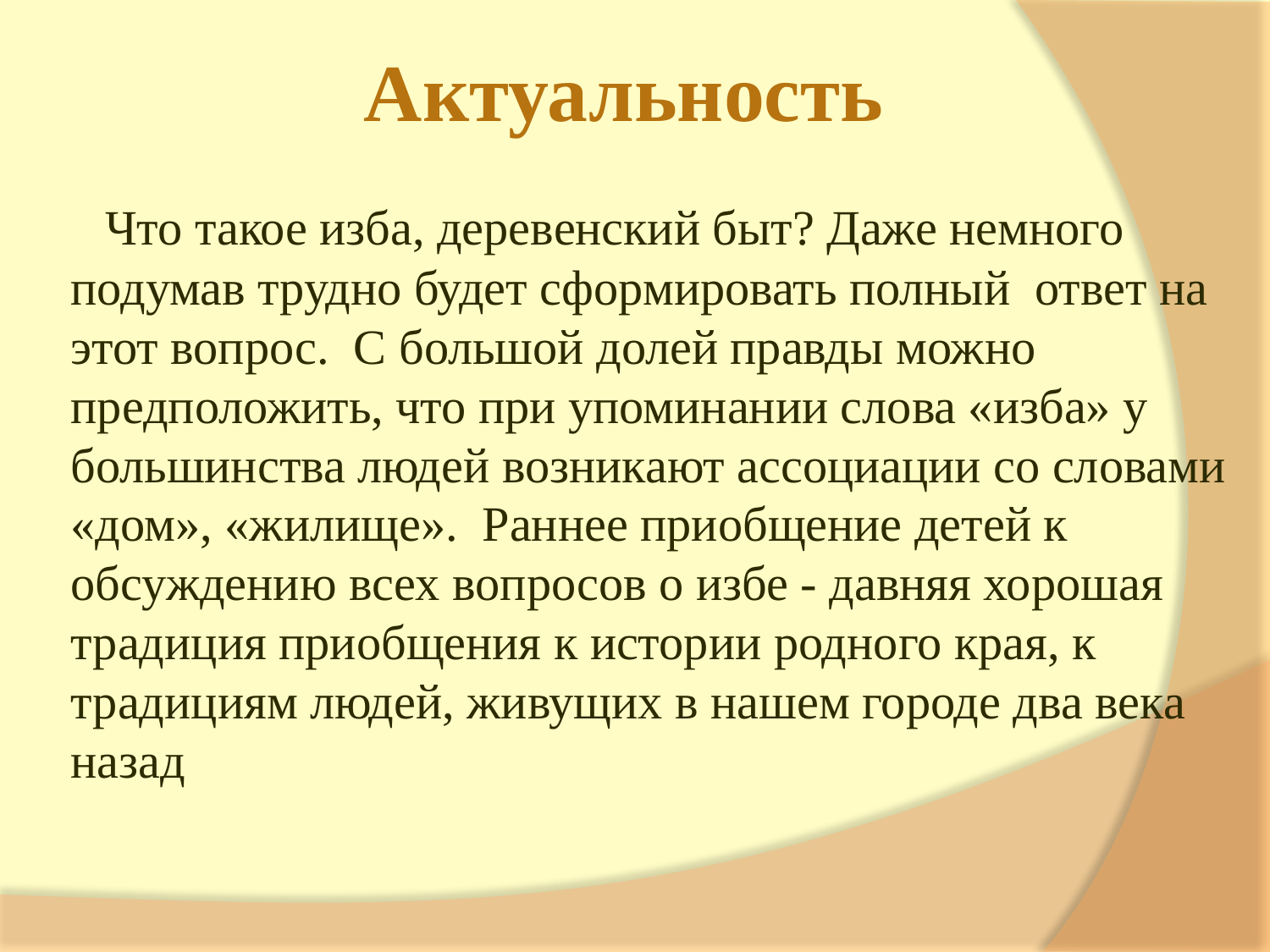

# Актуальность
      Что такое изба, деревенский быт? Даже немного подумав трудно будет сформировать полный  ответ на этот вопрос.  С большой долей правды можно предположить, что при упоминании слова «изба» у большинства людей возникают ассоциации со словами «дом», «жилище».  Раннее приобщение детей к обсуждению всех вопросов о избе - давняя хорошая традиция приобщения к истории родного края, к традициям людей, живущих в нашем городе два века назад